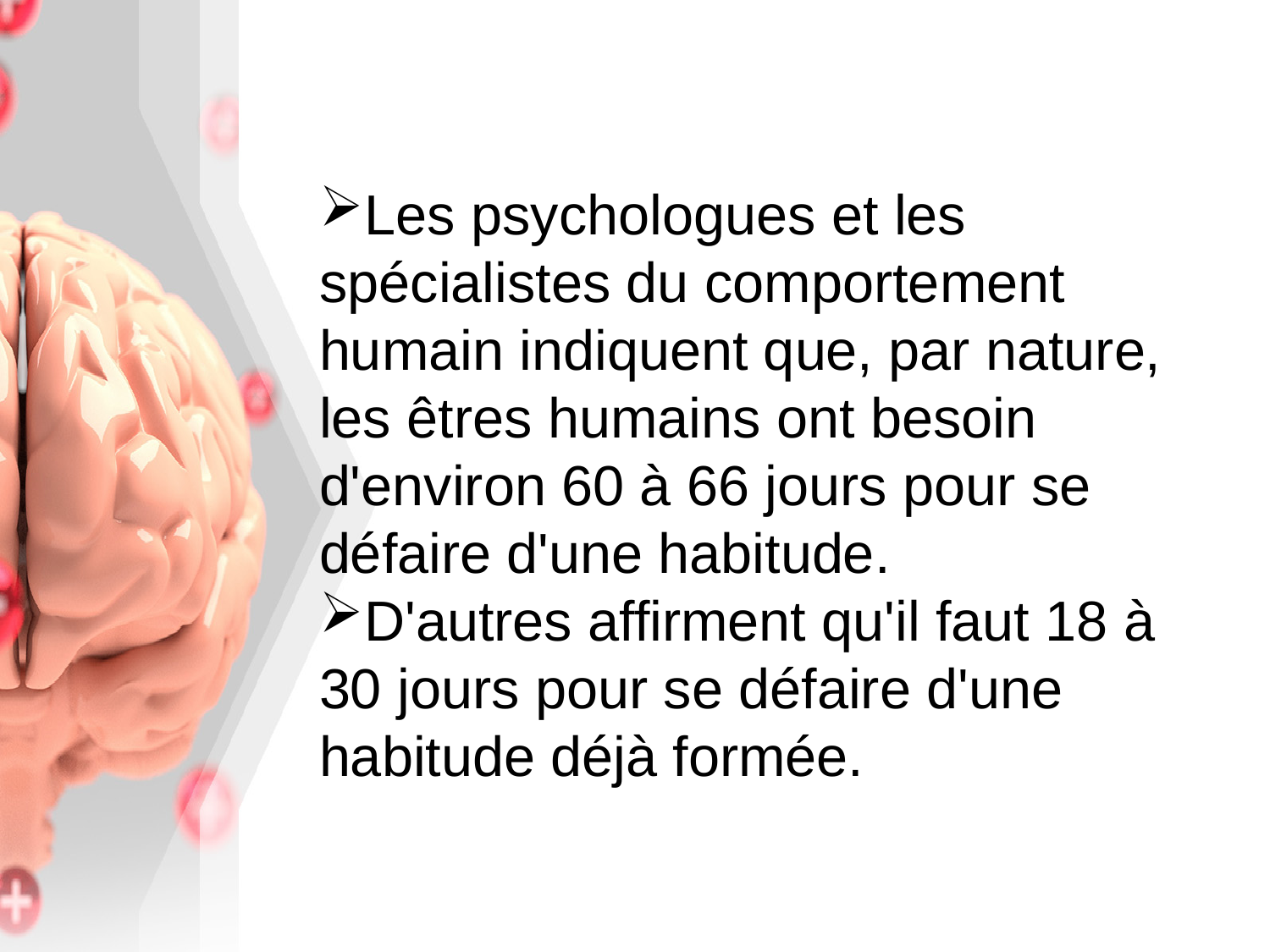

Les psychologues et les spécialistes du comportement humain indiquent que, par nature, les êtres humains ont besoin d'environ 60 à 66 jours pour se défaire d'une habitude.
D'autres affirment qu'il faut 18 à 30 jours pour se défaire d'une habitude déjà formée.